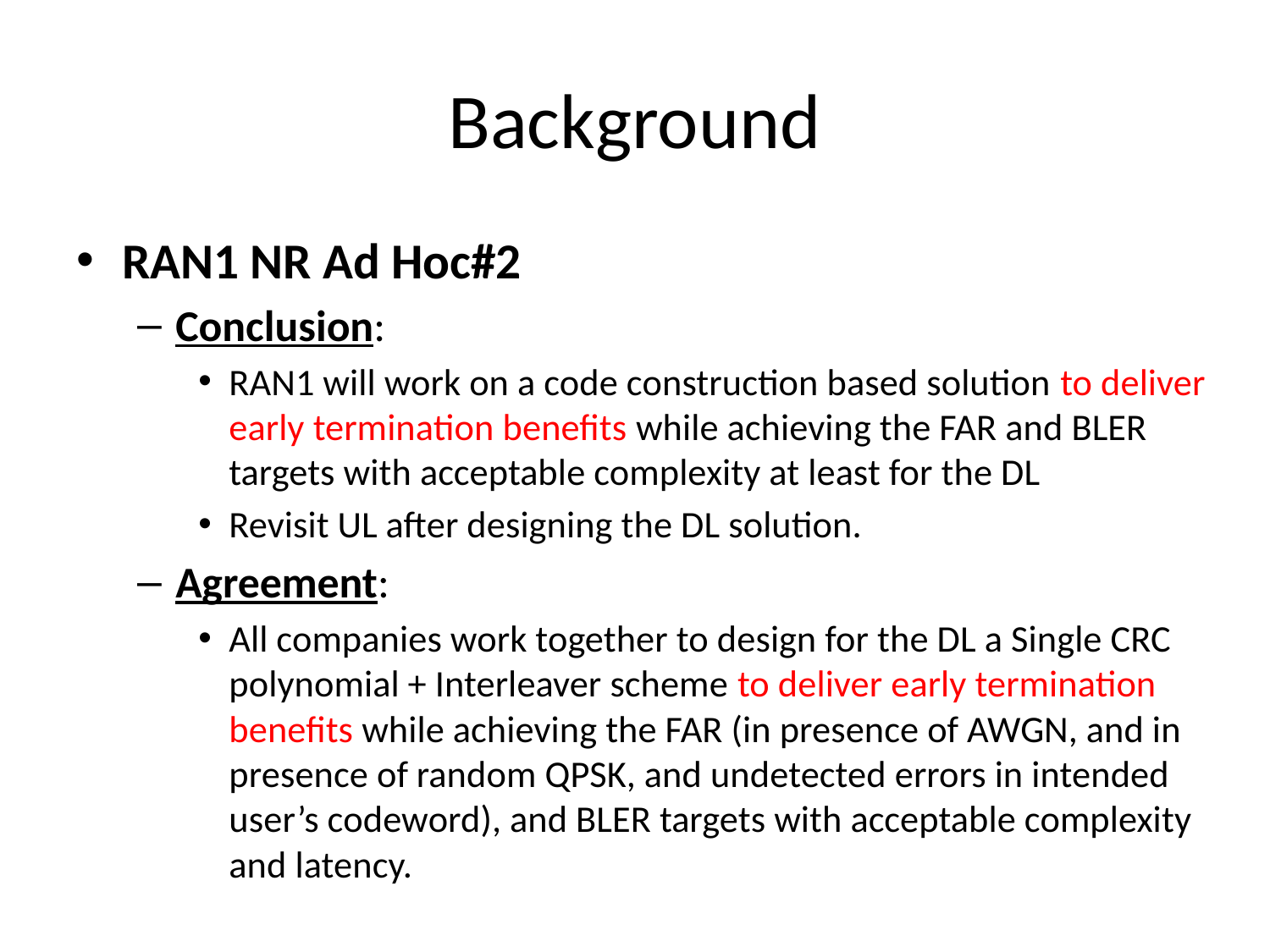

# Background
RAN1 NR Ad Hoc#2
Conclusion:
RAN1 will work on a code construction based solution to deliver early termination benefits while achieving the FAR and BLER targets with acceptable complexity at least for the DL
Revisit UL after designing the DL solution.
Agreement:
All companies work together to design for the DL a Single CRC polynomial + Interleaver scheme to deliver early termination benefits while achieving the FAR (in presence of AWGN, and in presence of random QPSK, and undetected errors in intended user’s codeword), and BLER targets with acceptable complexity and latency.